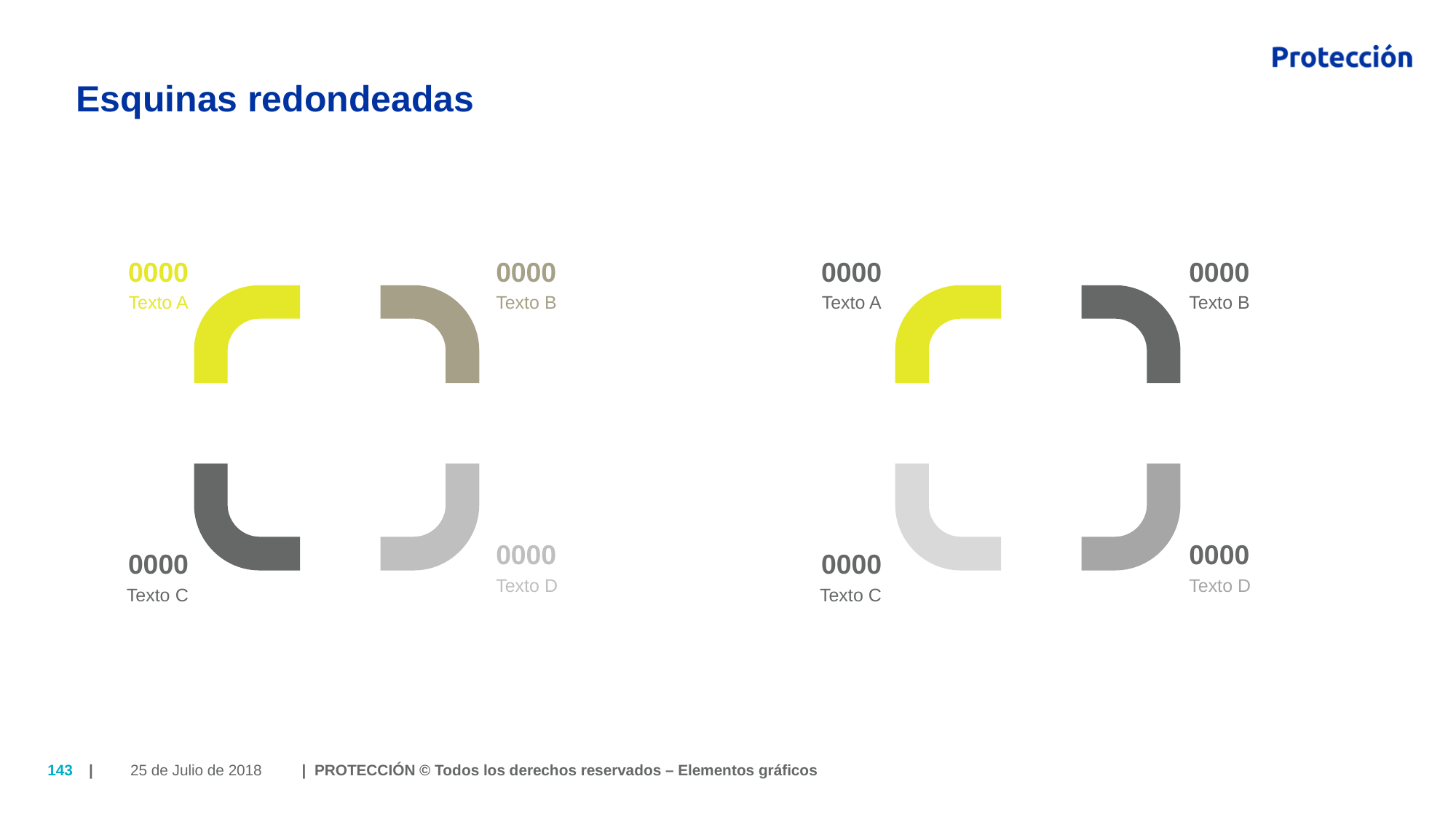

# Esquinas redondeadas
0000
0000
0000
0000

Texto A
Texto B
Texto A
Texto B

0000
0000
0000
0000
Texto D
Texto D
Texto C
Texto C
25 de Julio de 2018
143
|                                                  |  PROTECCIÓN © Todos los derechos reservados – Elementos gráficos